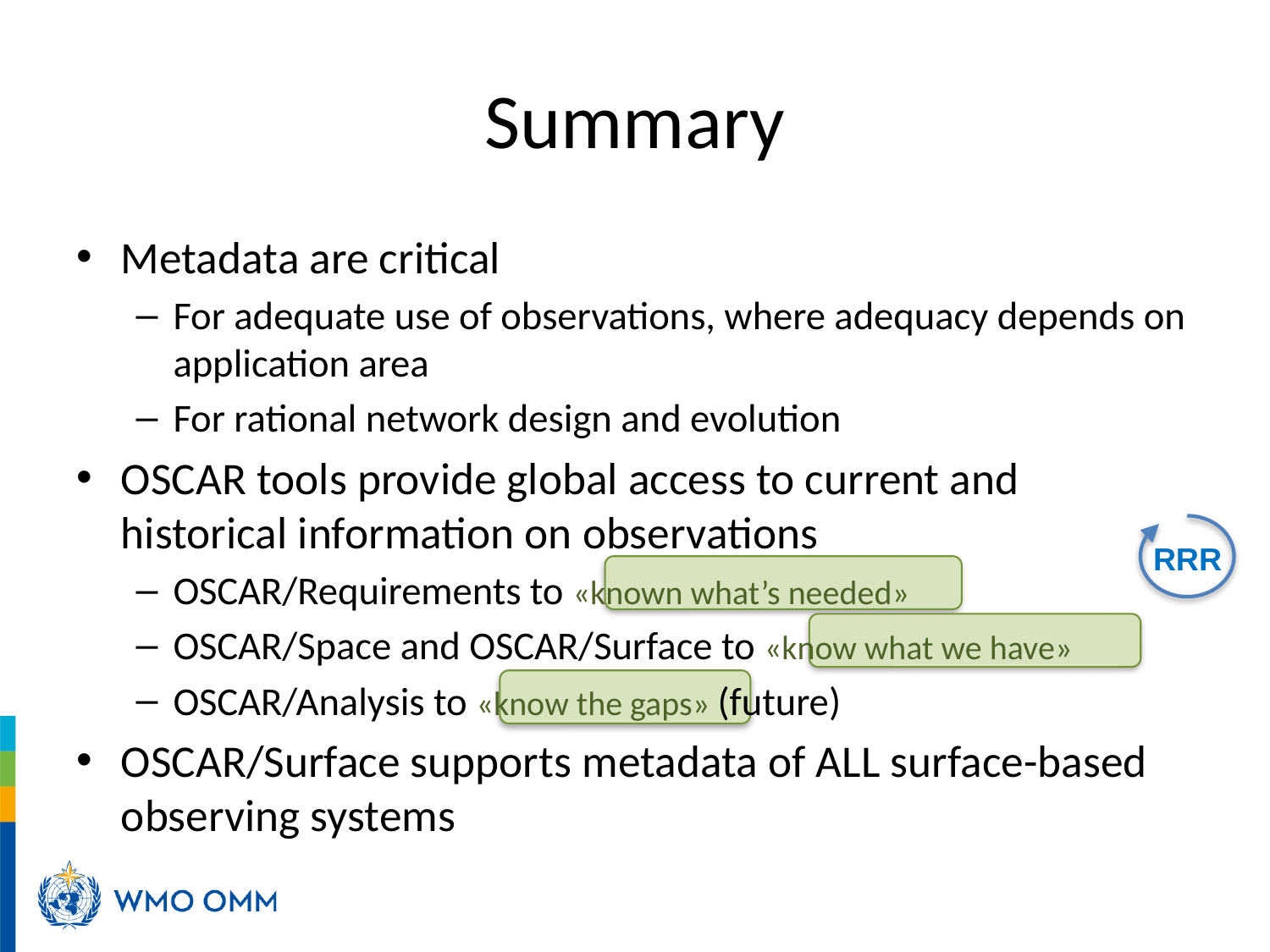

# Summary
Metadata are critical
For adequate use of observations, where adequacy depends on application area
For rational network design and evolution
OSCAR tools provide global access to current and historical information on observations
OSCAR/Requirements to «known what’s needed»
OSCAR/Space and OSCAR/Surface to «know what we have»
OSCAR/Analysis to «know the gaps» (future)
OSCAR/Surface supports metadata of ALL surface-based observing systems

RRR